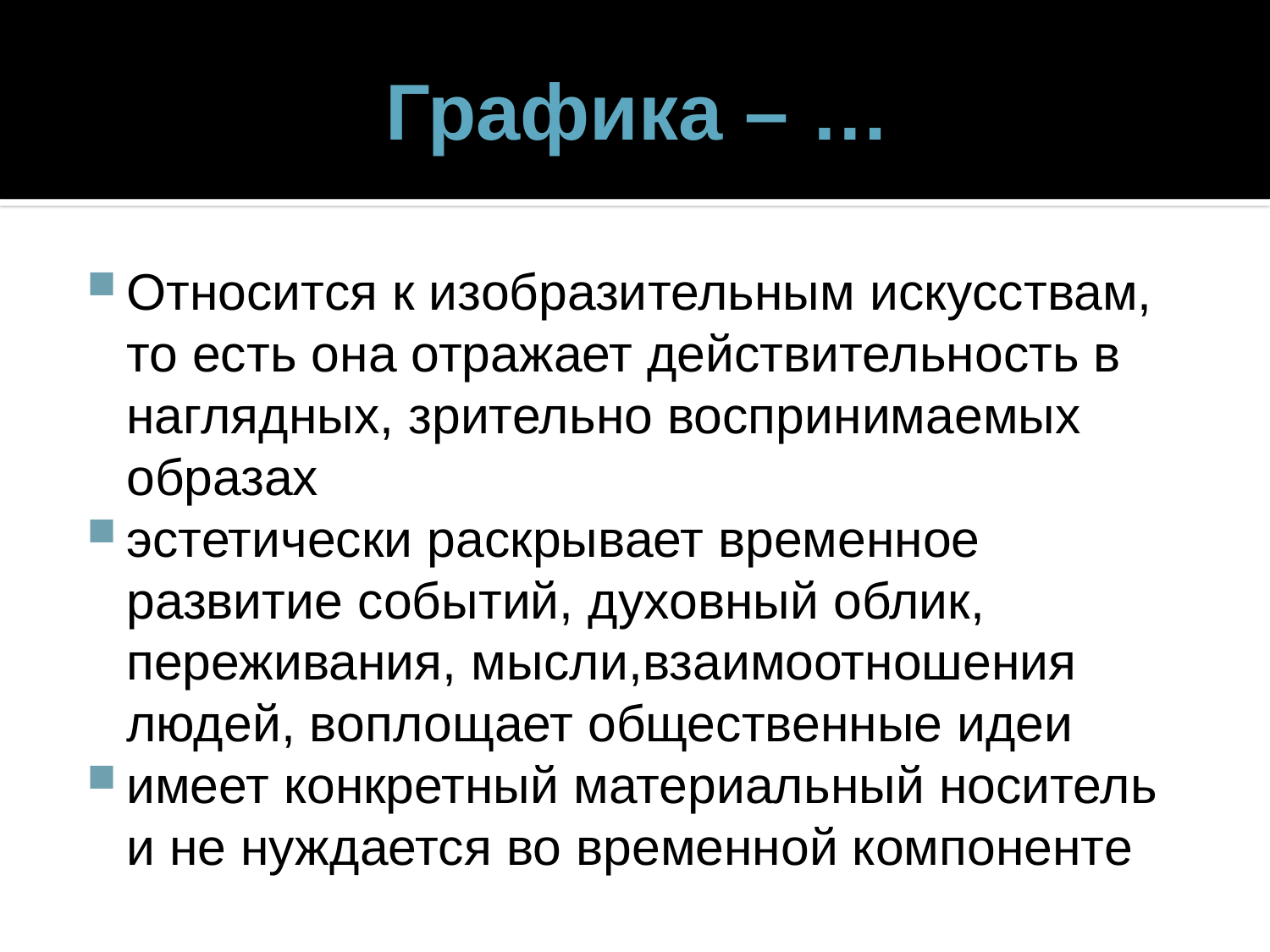

# Графика – …
Относится к изобразительным искусствам, то есть она отражает действительность в наглядных, зрительно воспринимаемых образах
эстетически раскрывает временное развитие событий, духовный облик, переживания, мысли,взаимоотношения людей, воплощает общественные идеи
имеет конкретный материальный носитель и не нуждается во временной компоненте